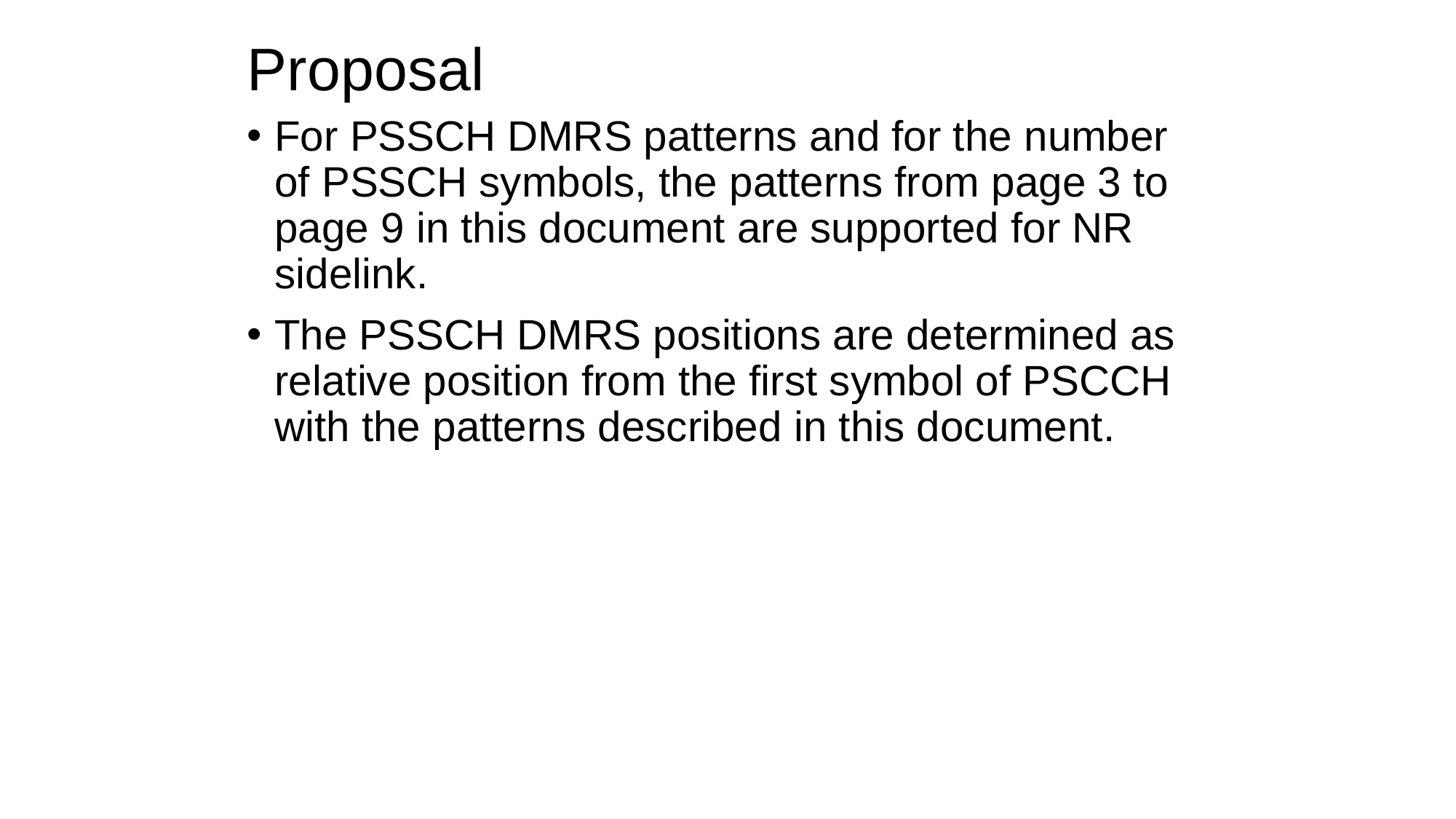

# Proposal
For PSSCH DMRS patterns and for the number of PSSCH symbols, the patterns from page 3 to page 9 in this document are supported for NR sidelink.
The PSSCH DMRS positions are determined as relative position from the first symbol of PSCCH with the patterns described in this document.